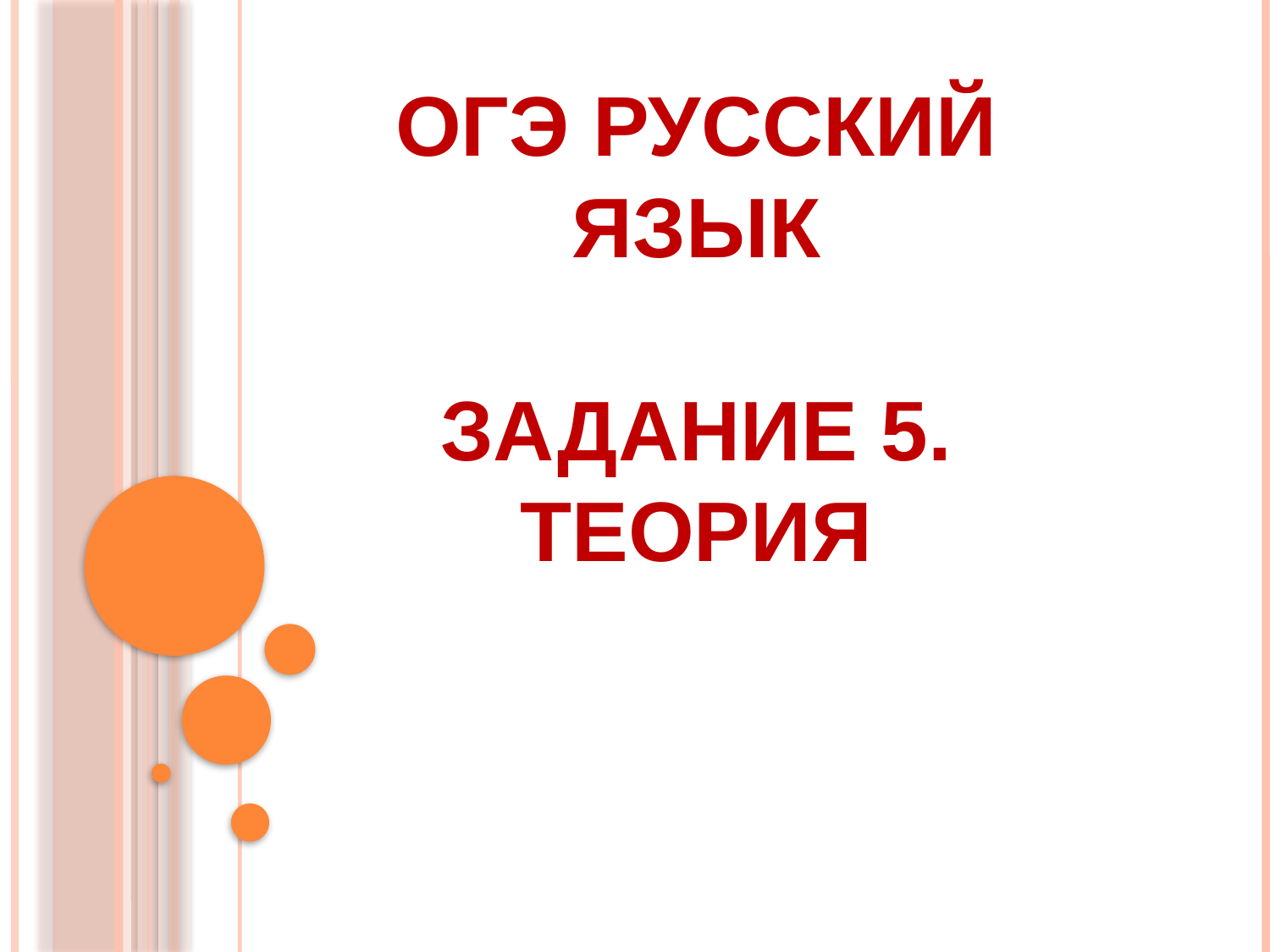

# ОГЭ РУССКИЙ ЯЗЫК Задание 5. Теория